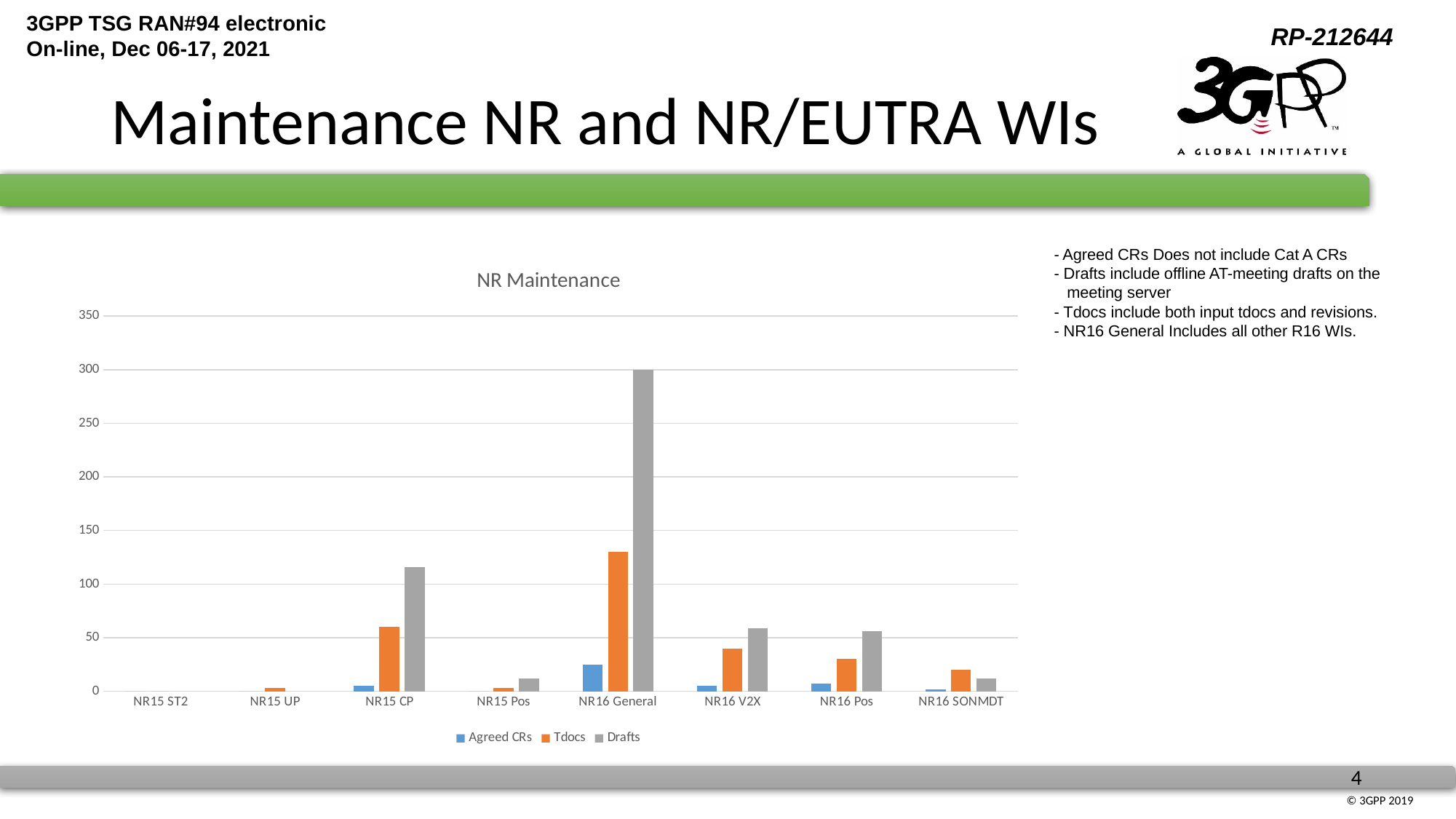

# Maintenance NR and NR/EUTRA WIs
- Agreed CRs Does not include Cat A CRs
- Drafts include offline AT-meeting drafts on the
   meeting server
- Tdocs include both input tdocs and revisions.
- NR16 General Includes all other R16 WIs.

### Chart: NR Maintenance

| Category | Agreed CRs | Tdocs | Drafts |
|---|---|---|---|
| NR15 ST2 | 0.0 | 0.0 | None |
| NR15 UP | 0.0 | 3.0 | None |
| NR15 CP | 5.0 | 60.0 | 116.0 |
| NR15 Pos | 0.0 | 3.0 | 12.0 |
| NR16 General | 25.0 | 130.0 | 300.0 |
| NR16 V2X | 5.0 | 40.0 | 59.0 |
| NR16 Pos | 7.0 | 30.0 | 56.0 |
| NR16 SONMDT | 2.0 | 20.0 | 12.0 |